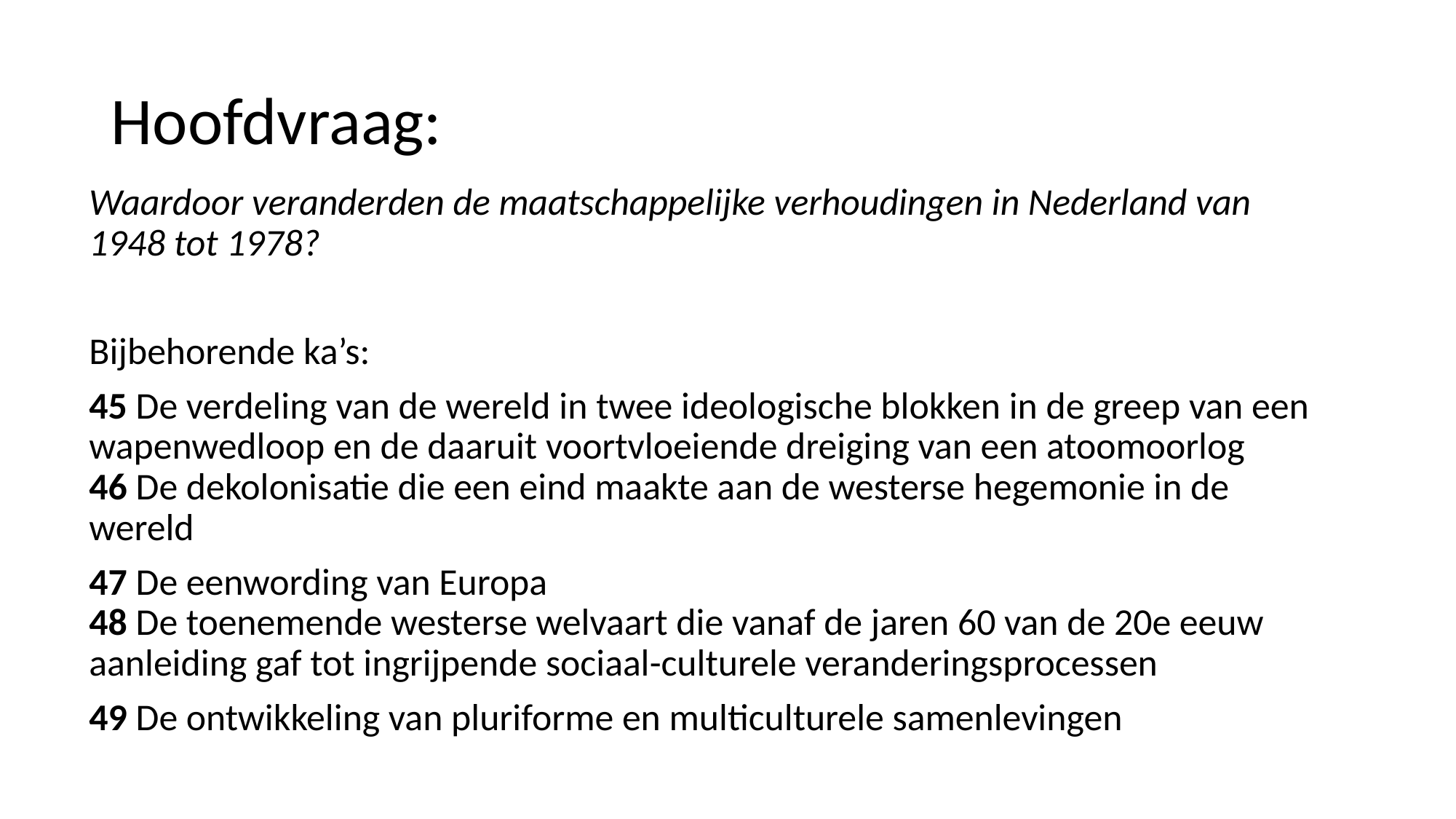

# Hoofdvraag:
Waardoor veranderden de maatschappelijke verhoudingen in Nederland van 1948 tot 1978?

Bijbehorende ka’s:
45 De verdeling van de wereld in twee ideologische blokken in de greep van een wapenwedloop en de daaruit voortvloeiende dreiging van een atoomoorlog
46 De dekolonisatie die een eind maakte aan de westerse hegemonie in de wereld
47 De eenwording van Europa
48 De toenemende westerse welvaart die vanaf de jaren 60 van de 20e eeuw aanleiding gaf tot ingrijpende sociaal-culturele veranderingsprocessen
49 De ontwikkeling van pluriforme en multiculturele samenlevingen